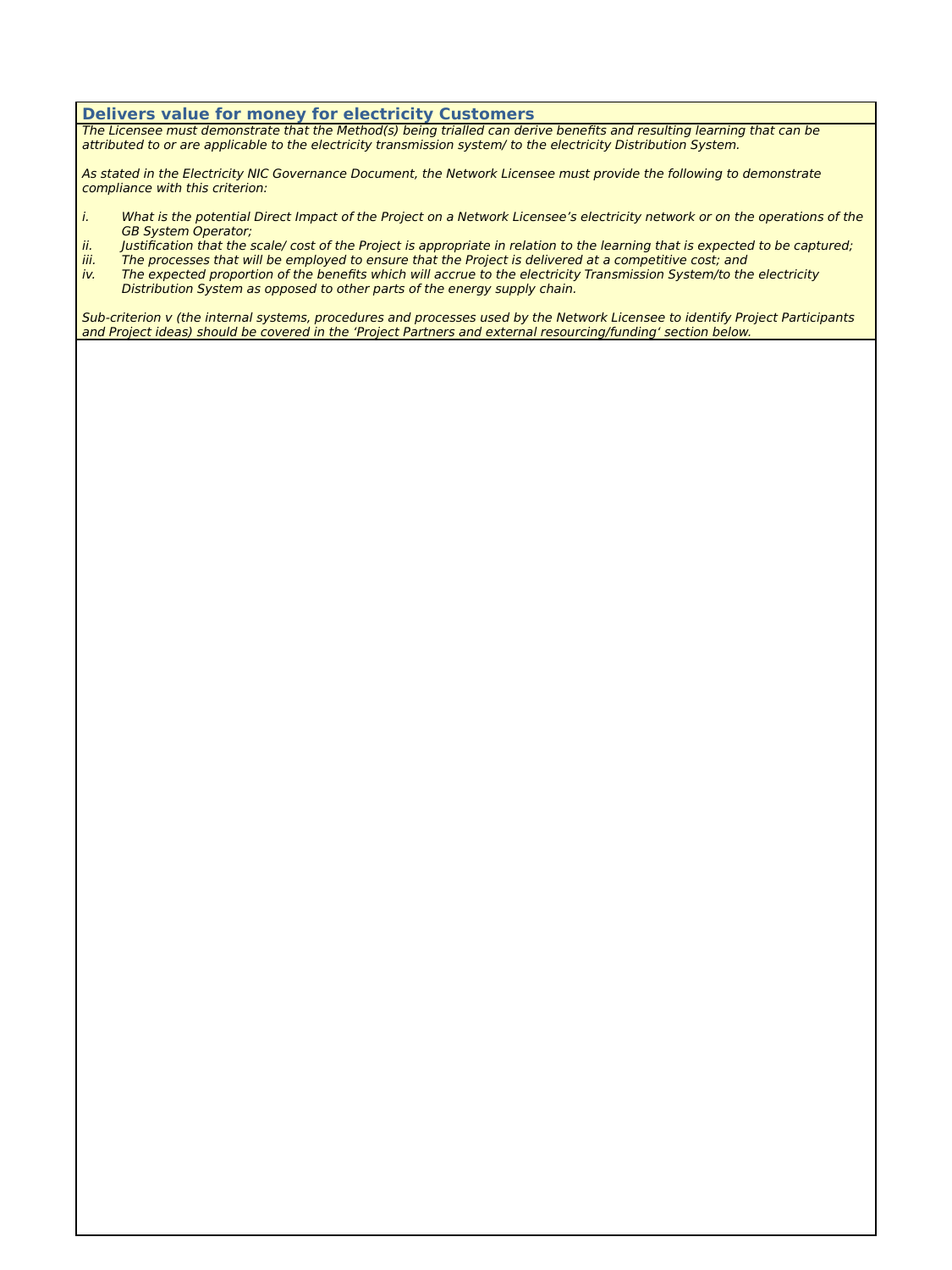

| Delivers value for money for electricity Customers |
| --- |
| The Licensee must demonstrate that the Method(s) being trialled can derive benefits and resulting learning that can be attributed to or are applicable to the electricity transmission system/ to the electricity Distribution System. As stated in the Electricity NIC Governance Document, the Network Licensee must provide the following to demonstrate compliance with this criterion: What is the potential Direct Impact of the Project on a Network Licensee’s electricity network or on the operations of the GB System Operator; Justification that the scale/ cost of the Project is appropriate in relation to the learning that is expected to be captured; The processes that will be employed to ensure that the Project is delivered at a competitive cost; and The expected proportion of the benefits which will accrue to the electricity Transmission System/to the electricity Distribution System as opposed to other parts of the energy supply chain. Sub-criterion v (the internal systems, procedures and processes used by the Network Licensee to identify Project Participants and Project ideas) should be covered in the ‘Project Partners and external resourcing/funding‘ section below. |
|  |
5